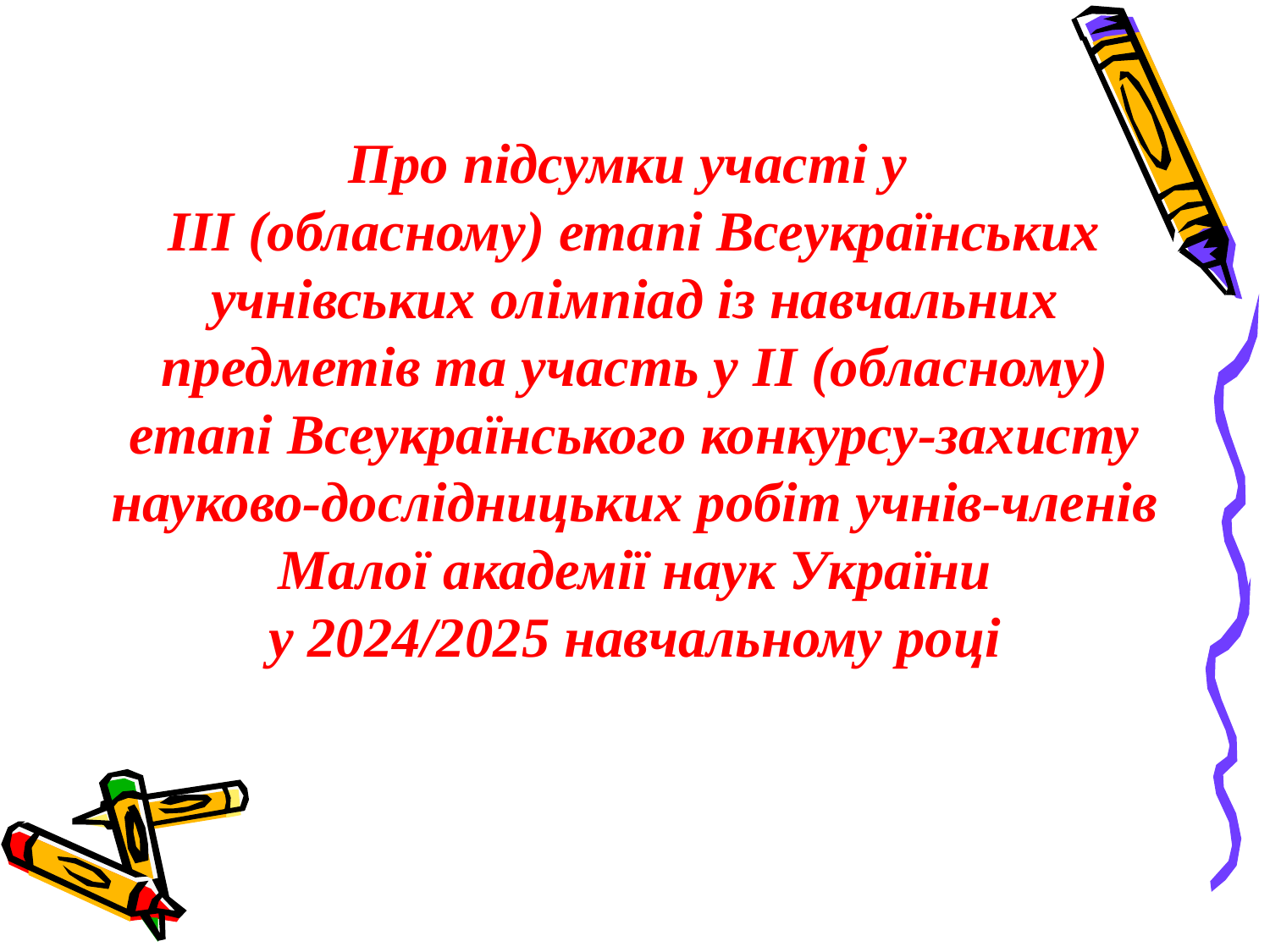

Про підсумки участі у
ІІІ (обласному) етапі Всеукраїнських учнівських олімпіад із навчальних предметів та участь у ІІ (обласному) етапі Всеукраїнського конкурсу-захисту науково-дослідницьких робіт учнів-членів Малої академії наук України
у 2024/2025 навчальному році